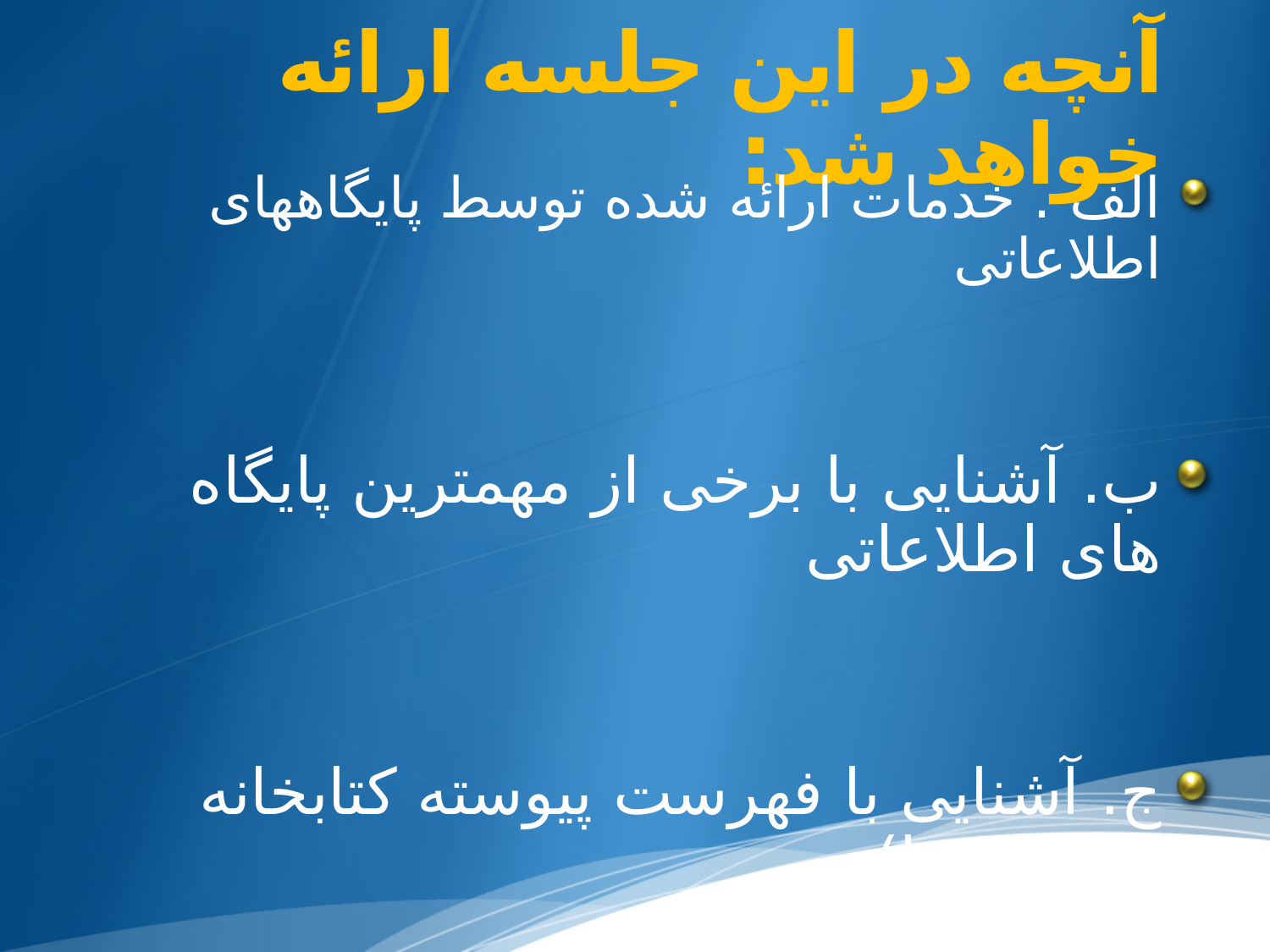

آنچه در این جلسه ارائه خواهد شد:
الف . خدمات ارائه شده توسط پایگاههای اطلاعاتی

ب. آشنایی با برخی از مهمترین پایگاه های اطلاعاتی

ج. آشنایی با فهرست پیوسته کتابخانه ها( اپک ها)